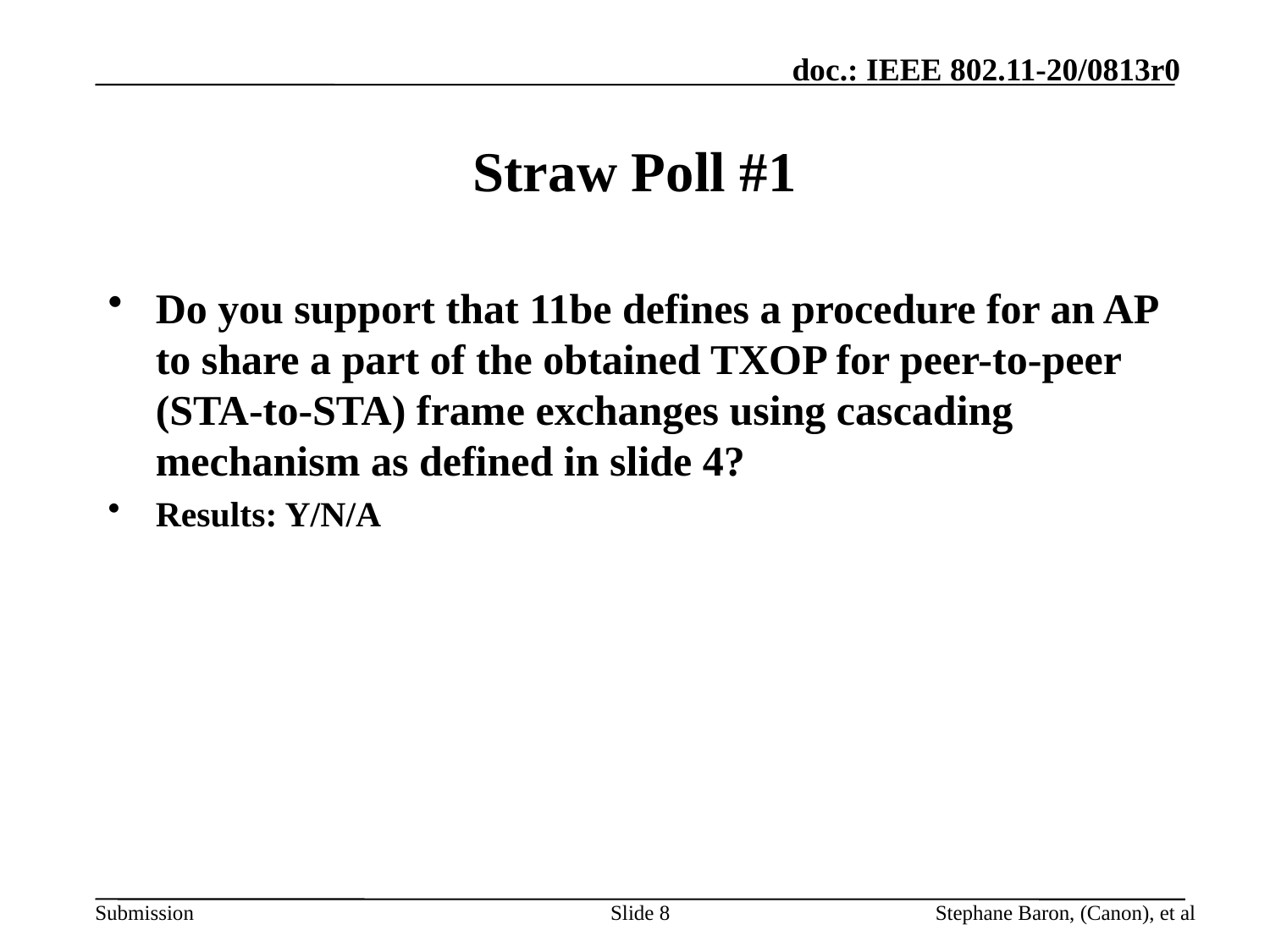

Straw Poll #1
Do you support that 11be defines a procedure for an AP to share a part of the obtained TXOP for peer-to-peer (STA-to-STA) frame exchanges using cascading mechanism as defined in slide 4?
Results: Y/N/A
Slide 8
Stephane Baron, (Canon), et al